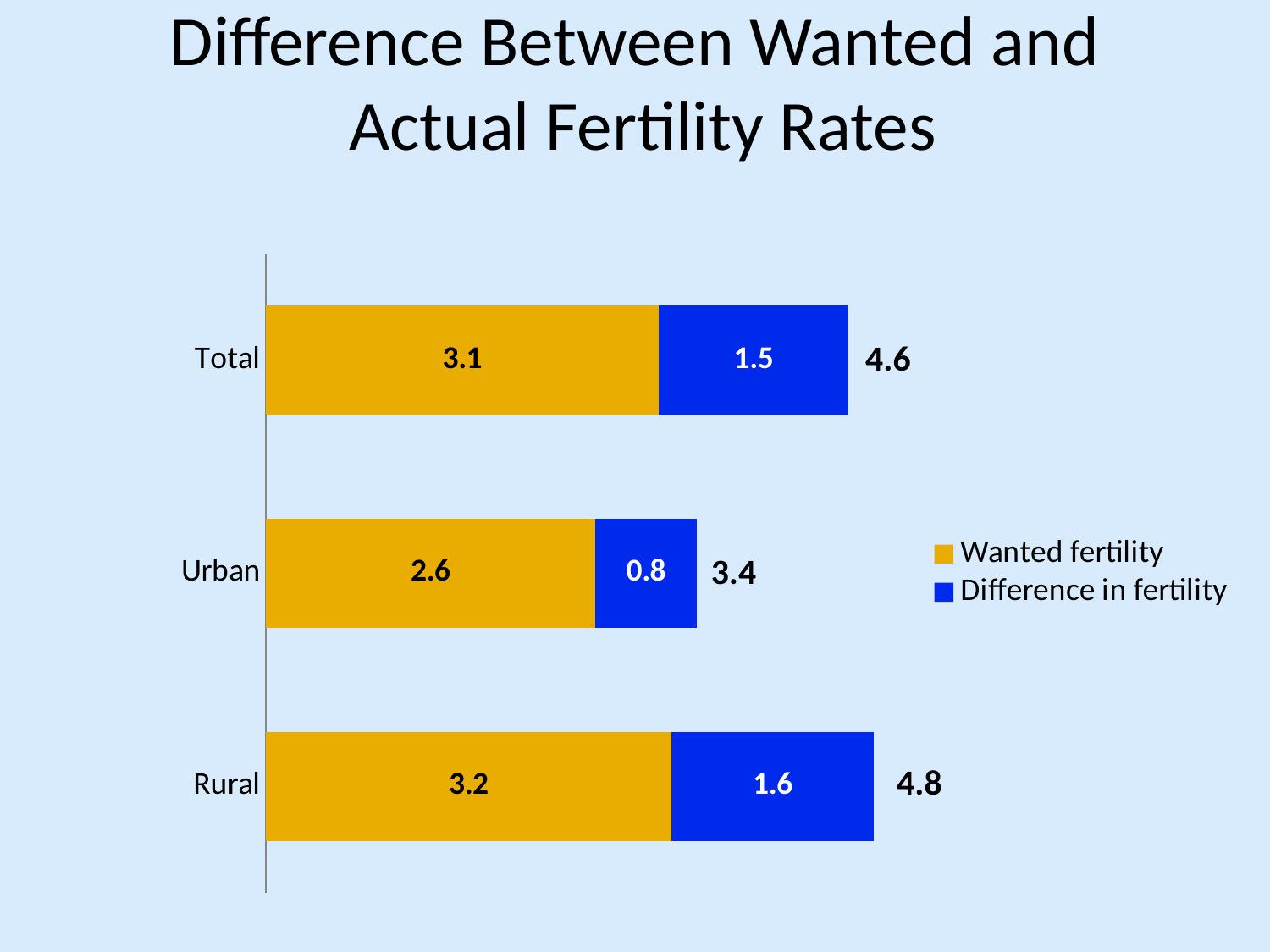

# Difference Between Wanted and Actual Fertility Rates

### Chart

| Category | Wanted fertility | Difference in fertility |
|---|---|---|
| Rural | 3.2 | 1.6 |
| Urban | 2.6 | 0.8 |
| Total | 3.1 | 1.5 |
4.6

3.4

4.8